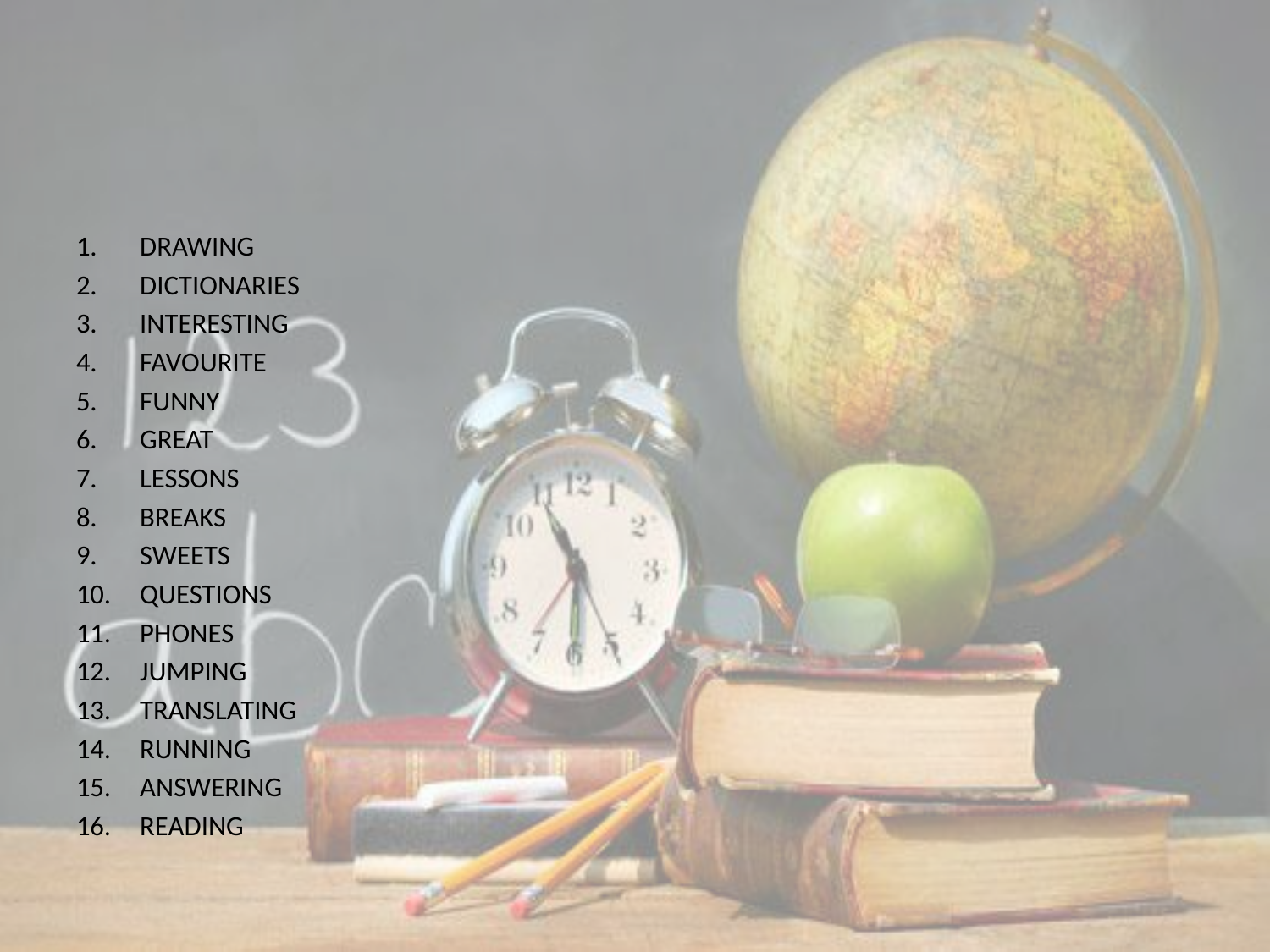

#
DRAWING
DICTIONARIES
INTERESTING
FAVOURITE
FUNNY
GREAT
LESSONS
BREAKS
SWEETS
QUESTIONS
PHONES
JUMPING
TRANSLATING
RUNNING
ANSWERING
READING